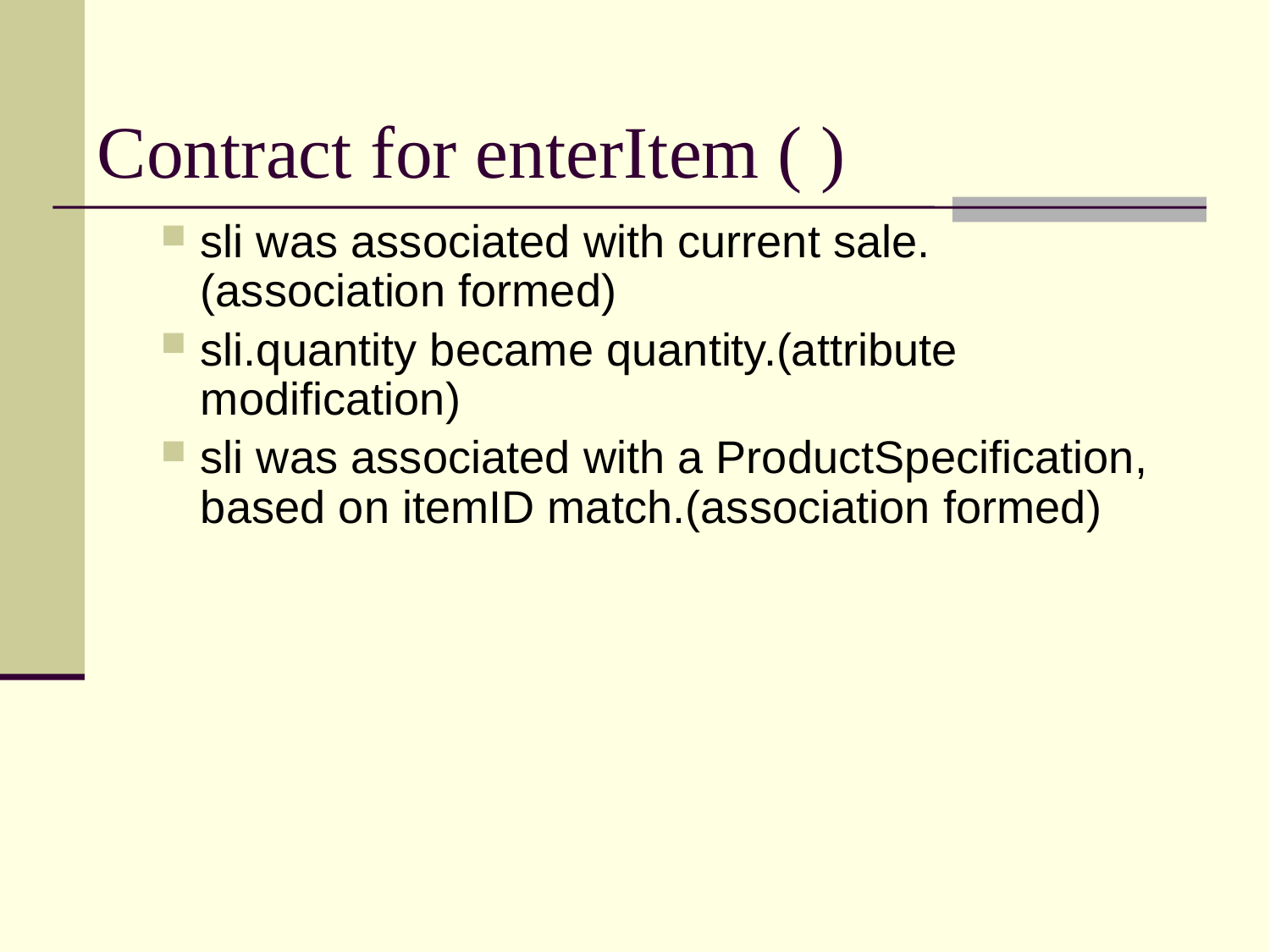

# Contract for enterItem ( )
sli was associated with current sale.(association formed)
sli.quantity became quantity.(attribute modification)
sli was associated with a ProductSpecification, based on itemID match.(association formed)